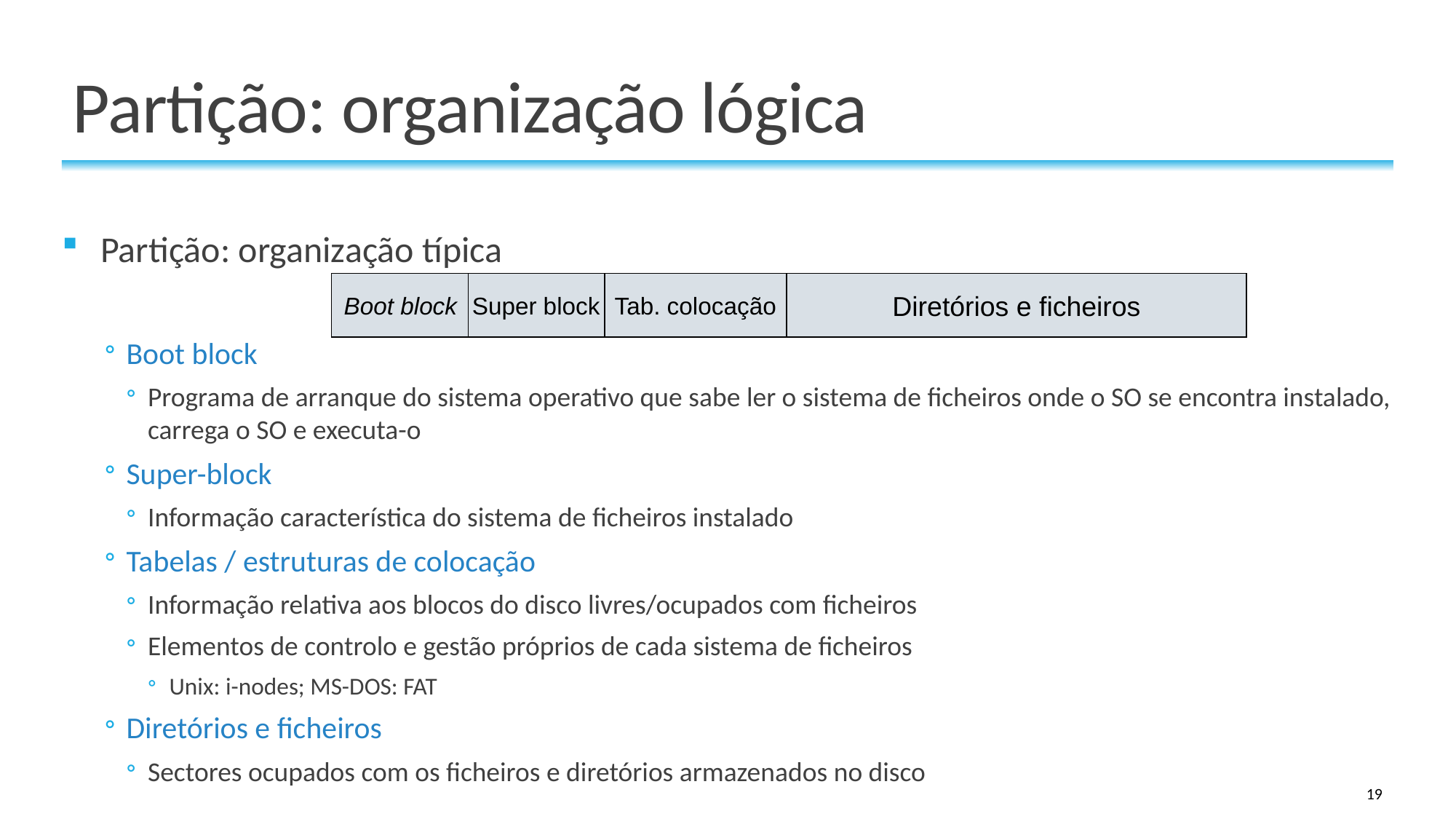

# Partição: organização lógica
Partição: organização típica

Boot block
Programa de arranque do sistema operativo que sabe ler o sistema de ficheiros onde o SO se encontra instalado, carrega o SO e executa-o
Super-block
Informação característica do sistema de ficheiros instalado
Tabelas / estruturas de colocação
Informação relativa aos blocos do disco livres/ocupados com ficheiros
Elementos de controlo e gestão próprios de cada sistema de ficheiros
Unix: i-nodes; MS-DOS: FAT
Diretórios e ficheiros
Sectores ocupados com os ficheiros e diretórios armazenados no disco
Boot block
Super block
Tab. colocação
Diretórios e ficheiros
19